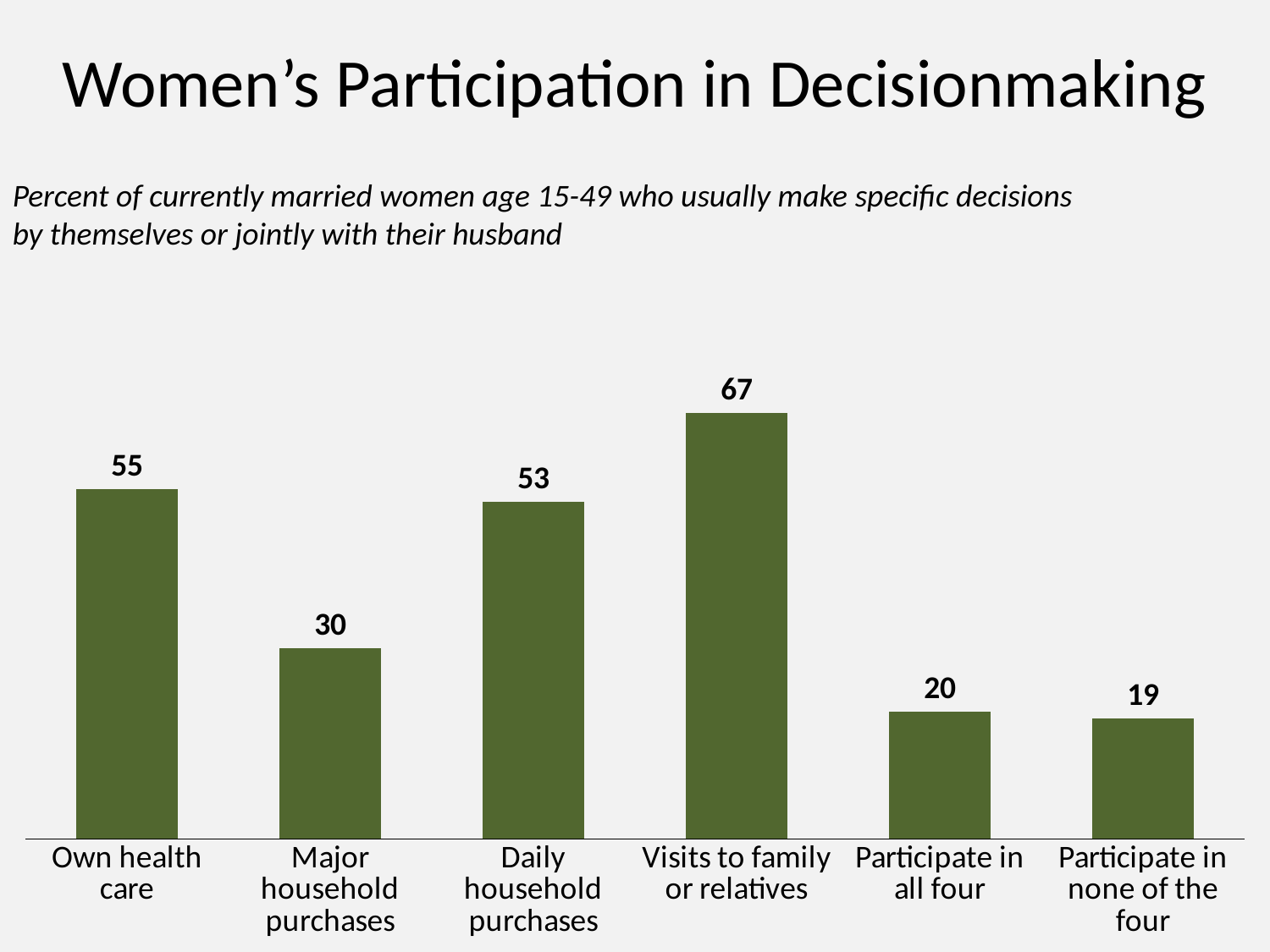

# Women’s Participation in Decisionmaking
Percent of currently married women age 15-49 who usually make specific decisions by themselves or jointly with their husband

### Chart

| Category | Column1 |
|---|---|
| Own health care | 55.0 |
| Major household purchases | 30.0 |
| Daily household purchases | 53.0 |
| Visits to family or relatives | 67.0 |
| Participate in all four | 20.0 |
| Participate in none of the four | 19.0 |